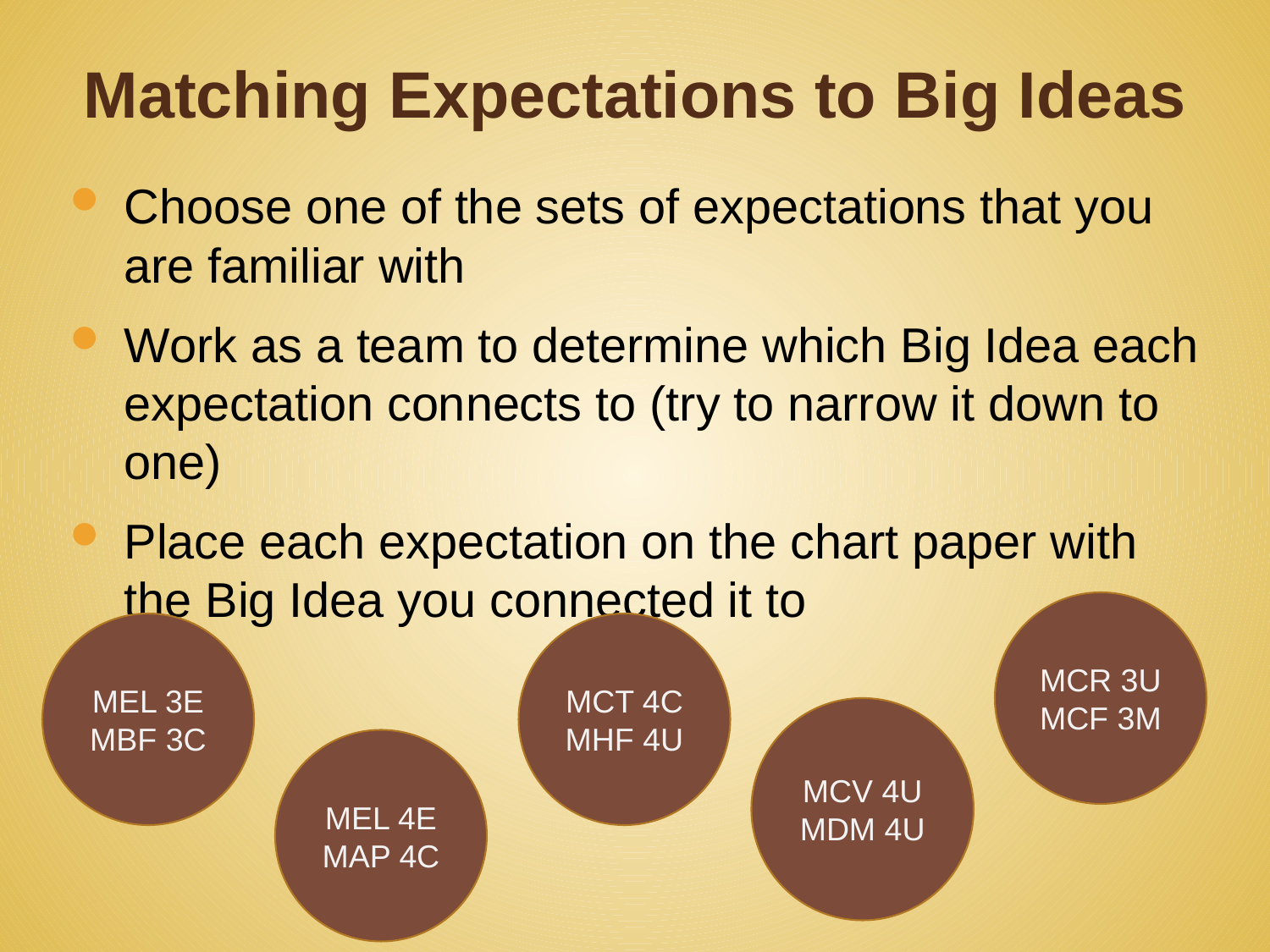

# Matching Expectations to Big Ideas
Choose one of the sets of expectations that you are familiar with
Work as a team to determine which Big Idea each expectation connects to (try to narrow it down to one)
Place each expectation on the chart paper with the Big Idea you connected it to
MCR 3U
MCF 3M
MEL 3E
MBF 3C
MCT 4C
MHF 4U
MCV 4U
MDM 4U
MEL 4E
MAP 4C